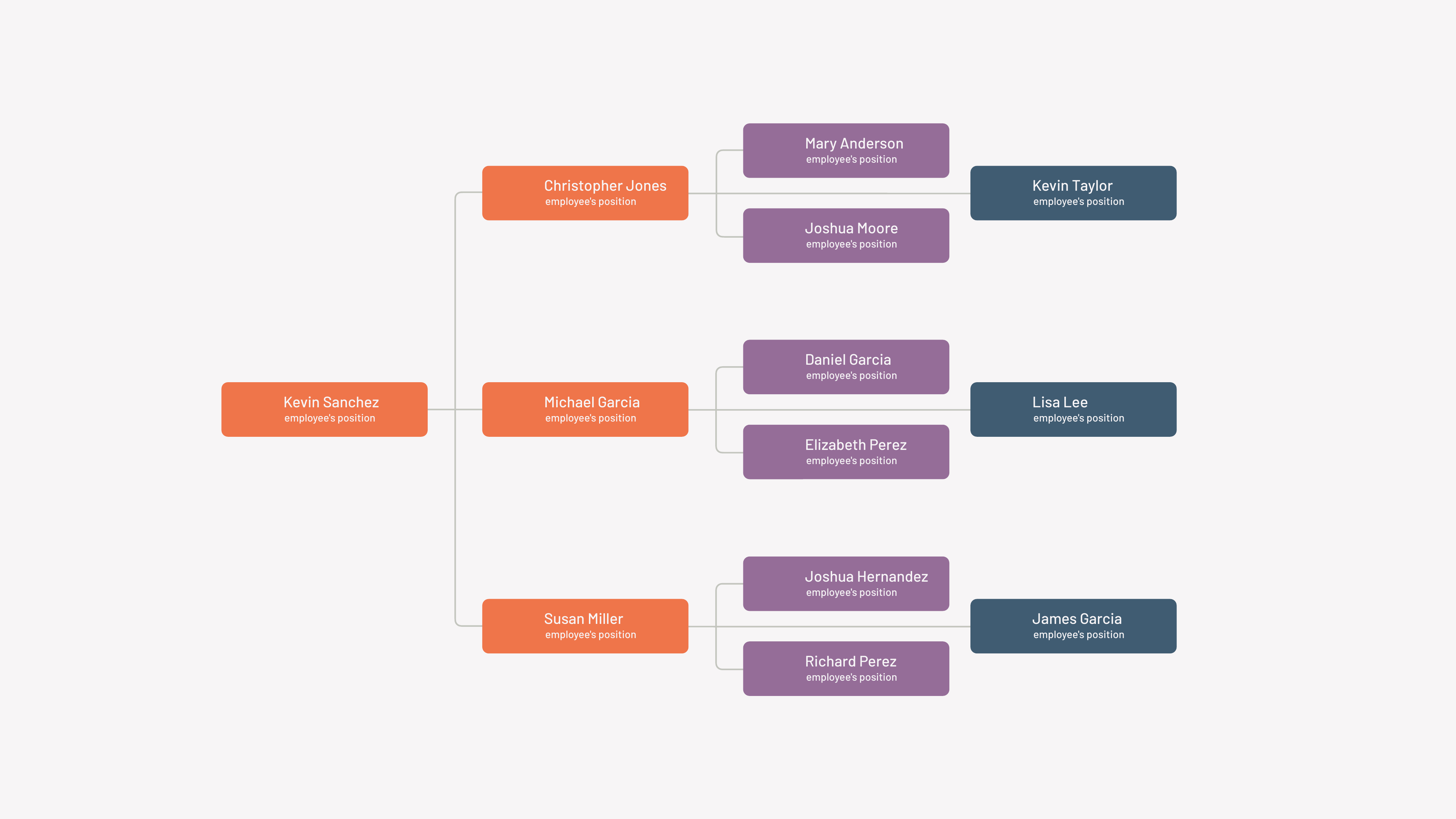

Mary Anderson
employee's position

Christopher Jones
Kevin Taylor
employee's position
employee's position

Joshua Moore
employee's position

Daniel Garcia
employee's position

Kevin Sanchez
Michael Garcia
Lisa Lee
employee's position
employee's position
employee's position

Elizabeth Perez
employee's position

Joshua Hernandez
employee's position

Susan Miller
James Garcia
employee's position
employee's position

Richard Perez
employee's position